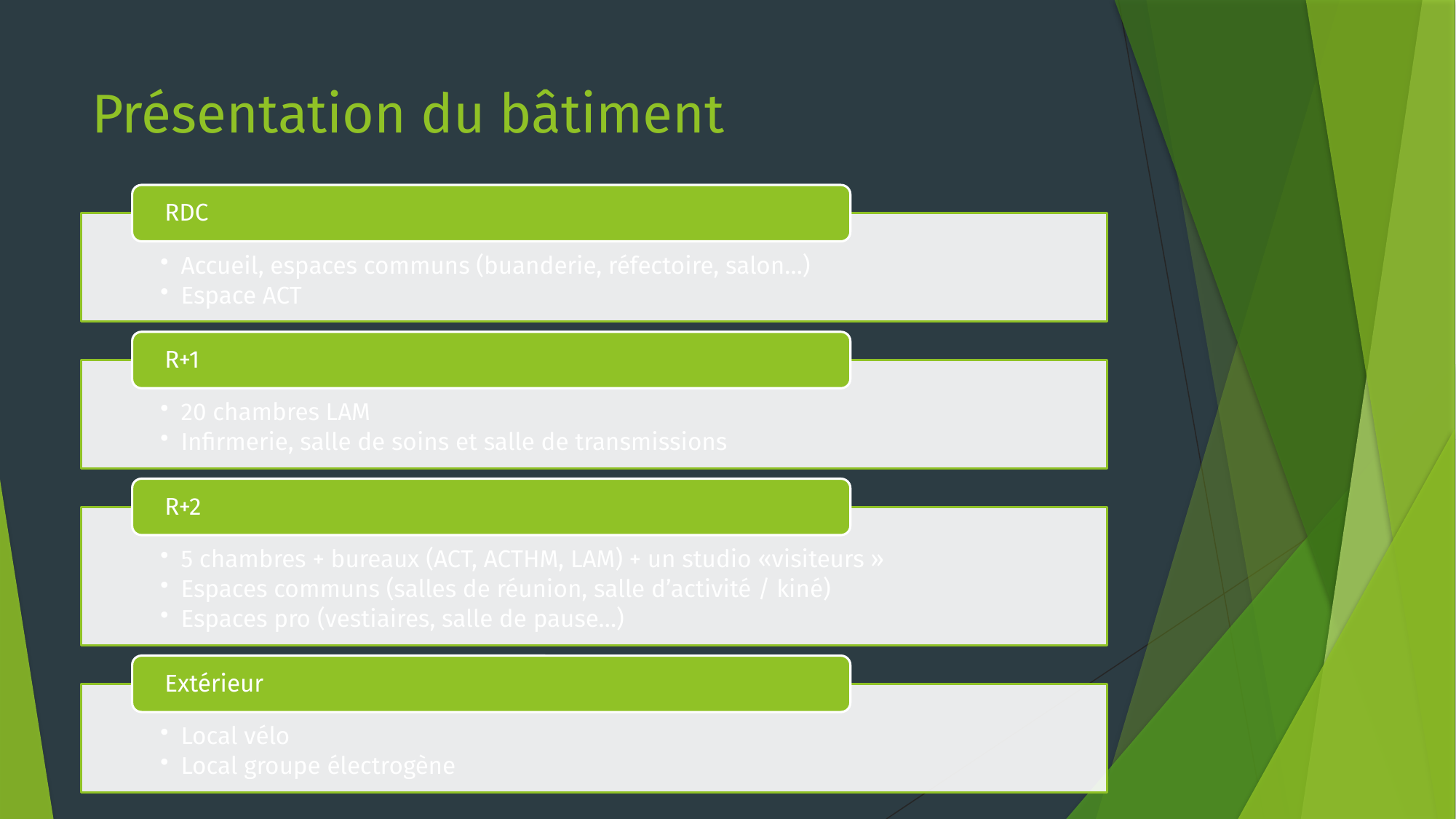

# Présentation du bâtiment
Accueil, espaces communs (buanderie, réfectoire, salon…)
Espace ACT
RDC
20 chambres LAM
Infirmerie, salle de soins et salle de transmissions
R+1
5 chambres + bureaux (ACT, ACTHM, LAM) + un studio «visiteurs »
Espaces communs (salles de réunion, salle d’activité / kiné)
Espaces pro (vestiaires, salle de pause…)
R+2
Local vélo
Local groupe électrogène
Extérieur